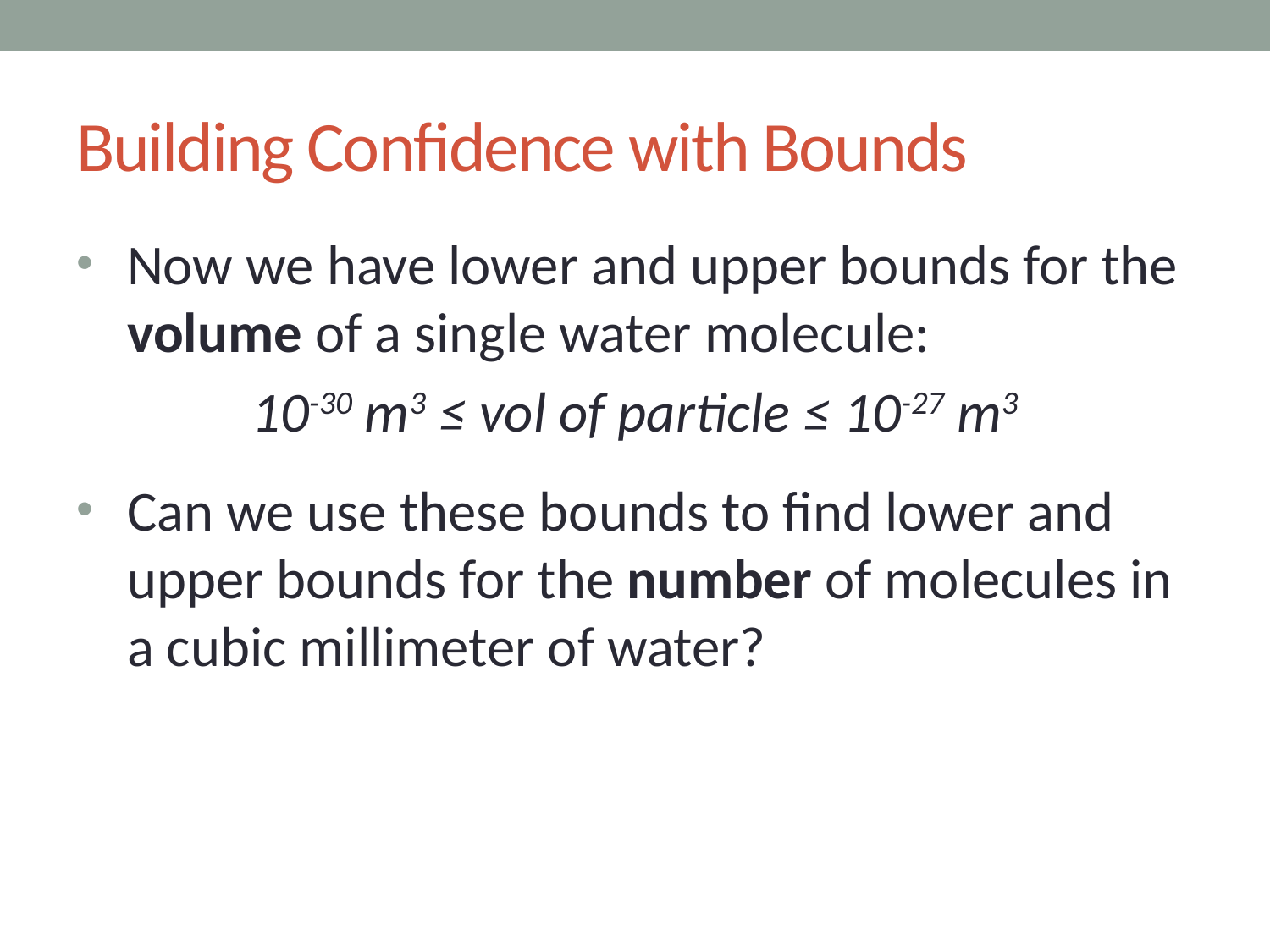

# Building Confidence with Bounds
Now we have lower and upper bounds for the volume of a single water molecule:
10-30 m3 ≤ vol of particle ≤ 10-27 m3
Can we use these bounds to find lower and upper bounds for the number of molecules in a cubic millimeter of water?